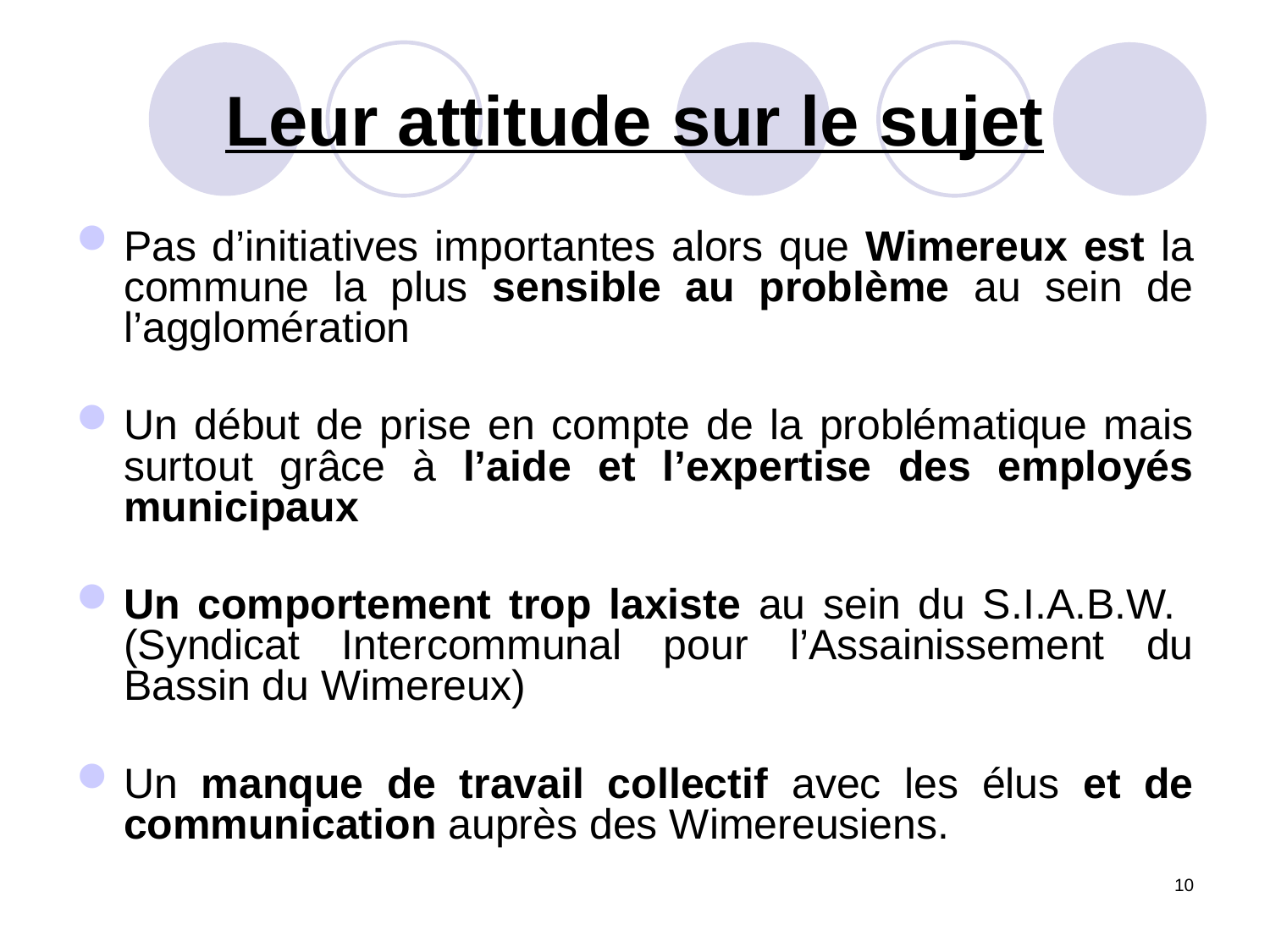

# Leur attitude sur le sujet
Pas d’initiatives importantes alors que Wimereux est la commune la plus sensible au problème au sein de l’agglomération

Un début de prise en compte de la problématique mais surtout grâce à l’aide et l’expertise des employés municipaux

Un comportement trop laxiste au sein du S.I.A.B.W.  (Syndicat Intercommunal pour l’Assainissement du Bassin du Wimereux)

Un manque de travail collectif avec les élus et de communication auprès des Wimereusiens.

10